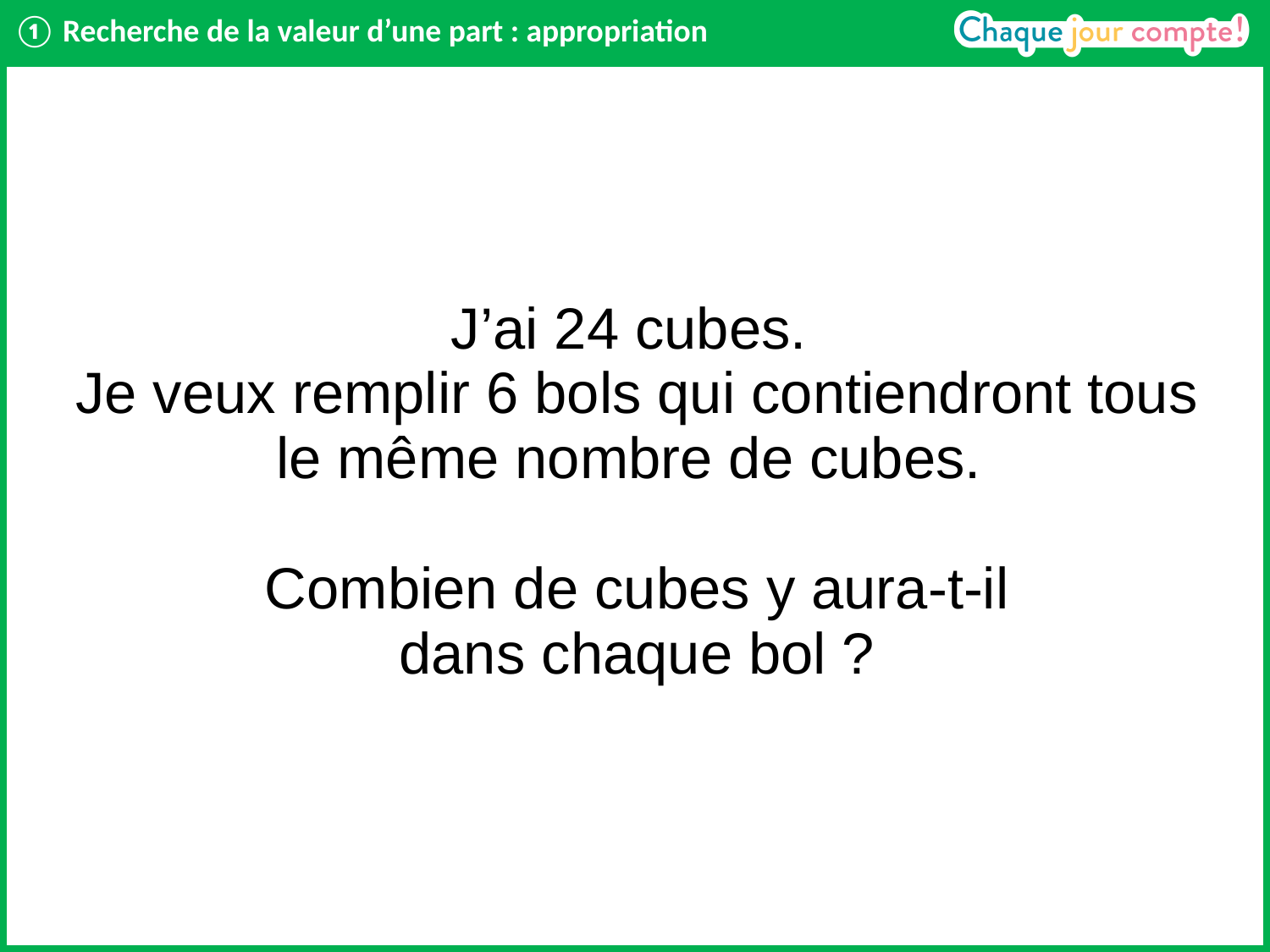

# ① Recherche de la valeur d’une part : appropriation
J’ai 24 cubes.
Je veux remplir 6 bols qui contiendront tous le même nombre de cubes.
Combien de cubes y aura-t-il
dans chaque bol ?